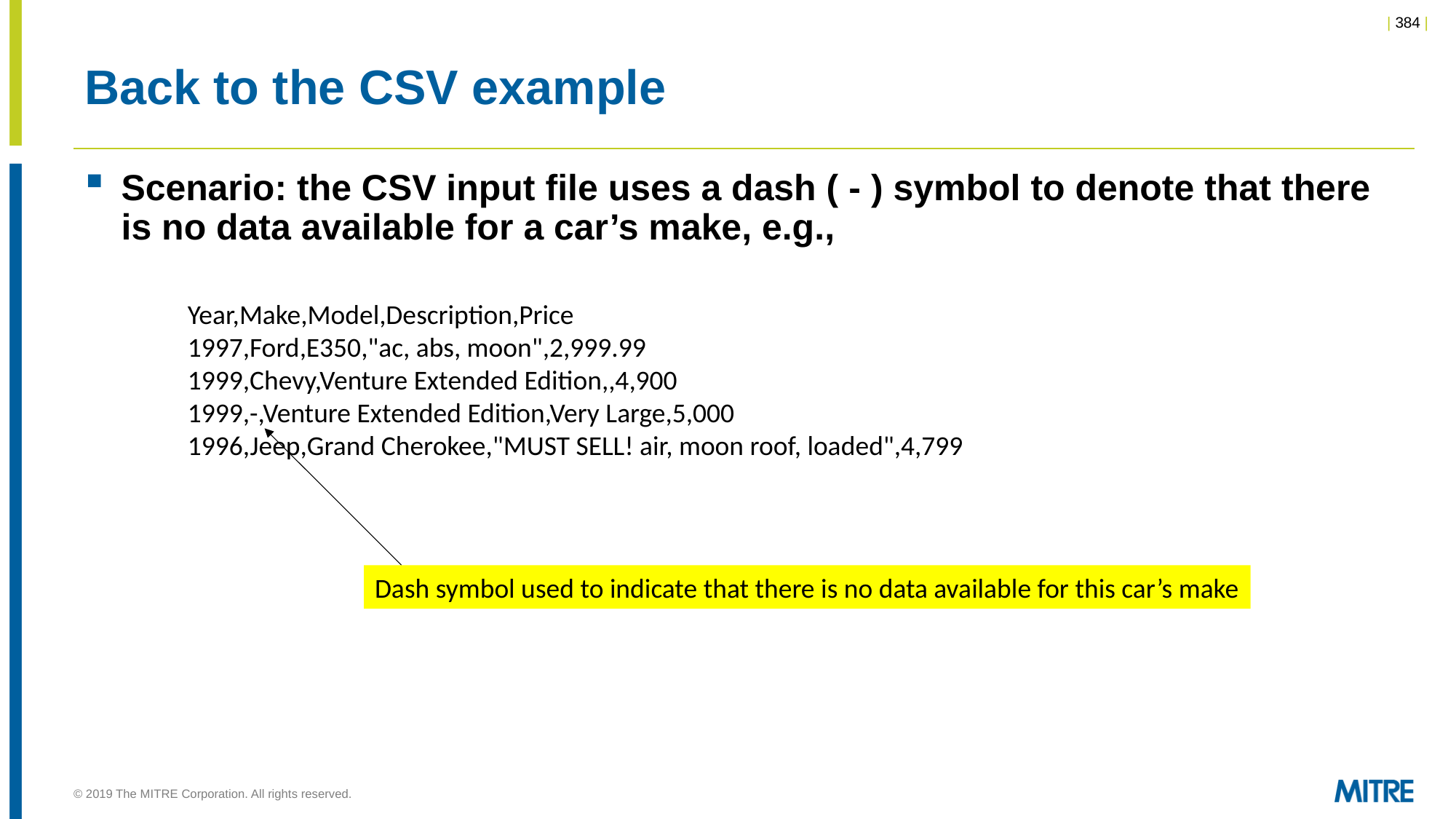

# Back to the CSV example
Scenario: the CSV input file uses a dash ( - ) symbol to denote that there is no data available for a car’s make, e.g.,
Year,Make,Model,Description,Price
1997,Ford,E350,"ac, abs, moon",2,999.99
1999,Chevy,Venture Extended Edition,,4,900
1999,-,Venture Extended Edition,Very Large,5,000
1996,Jeep,Grand Cherokee,"MUST SELL! air, moon roof, loaded",4,799
Dash symbol used to indicate that there is no data available for this car’s make
© 2019 The MITRE Corporation. All rights reserved.